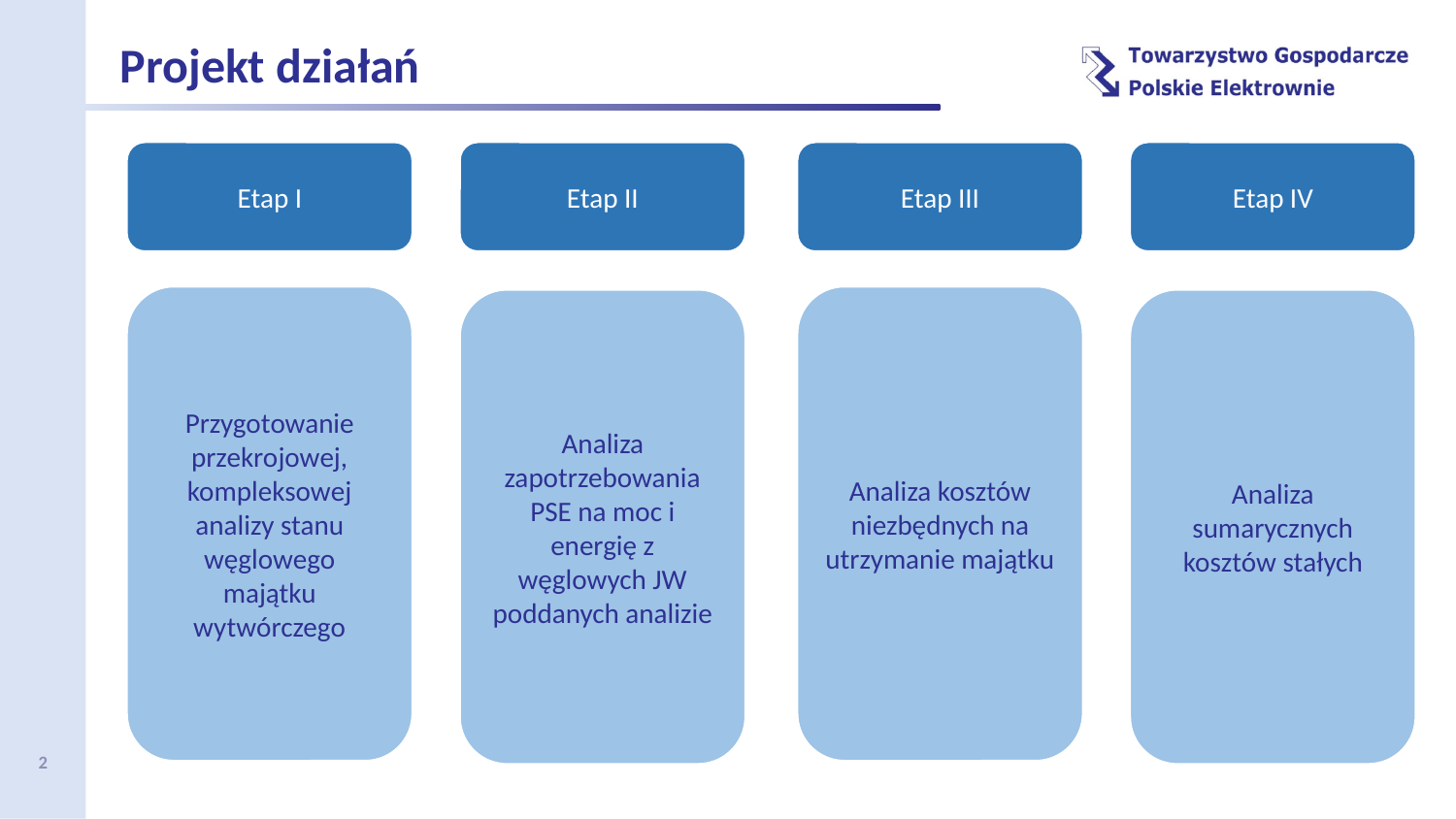

Projekt działań
Etap III
Etap II
Etap IV

Etap I
Przygotowanie przekrojowej, kompleksowej analizy stanu węglowego majątku wytwórczego
Analiza kosztów niezbędnych na utrzymanie majątku
Analiza zapotrzebowania PSE na moc i energię z węglowych JW poddanych analizie
Analiza sumarycznych kosztów stałych
2